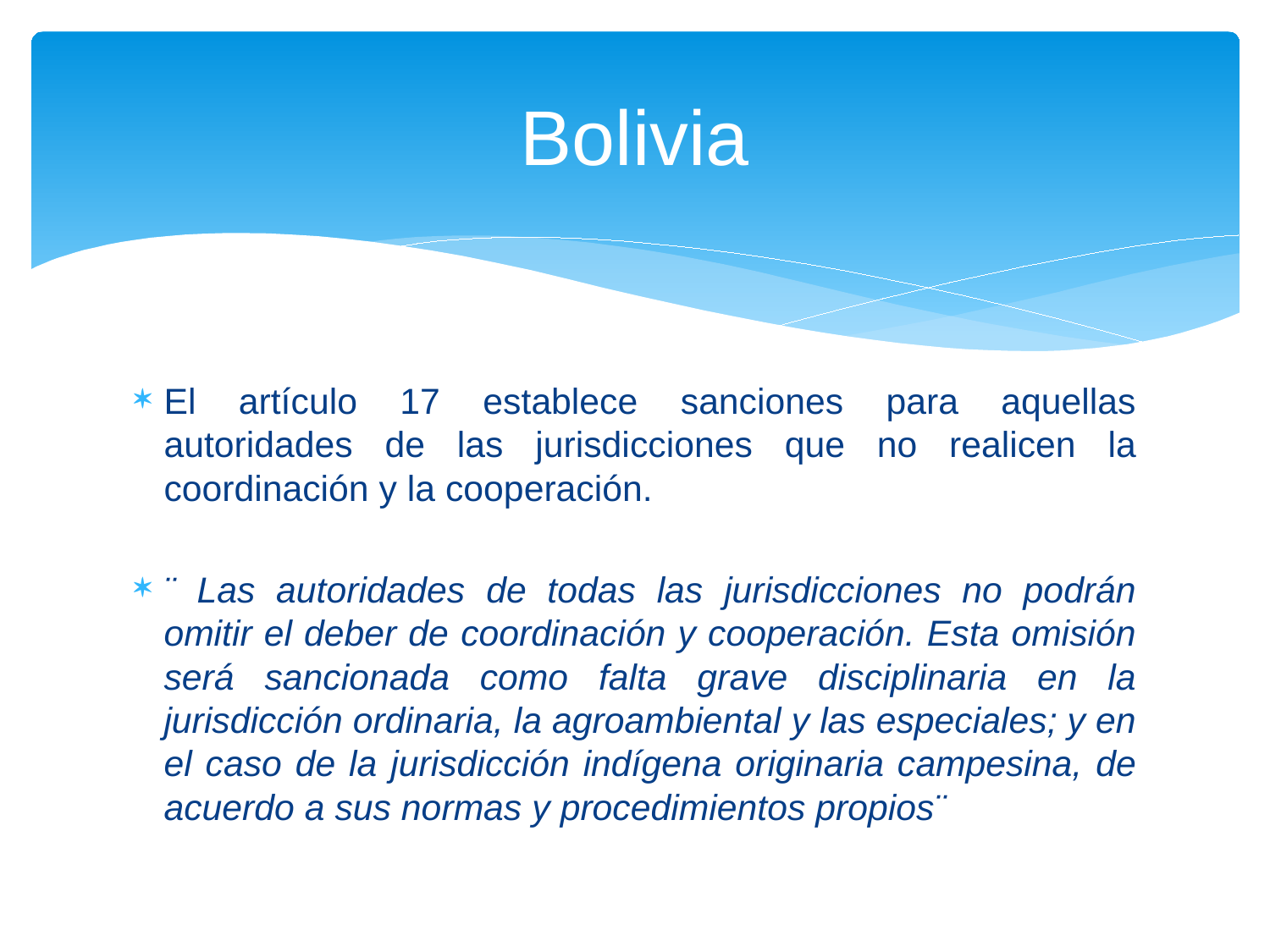

# Bolivia
El artículo 17 establece sanciones para aquellas autoridades de las jurisdicciones que no realicen la coordinación y la cooperación.

¨ Las autoridades de todas las jurisdicciones no podrán omitir el deber de coordinación y cooperación. Esta omisión será sancionada como falta grave disciplinaria en la jurisdicción ordinaria, la agroambiental y las especiales; y en el caso de la jurisdicción indígena originaria campesina, de acuerdo a sus normas y procedimientos propios¨